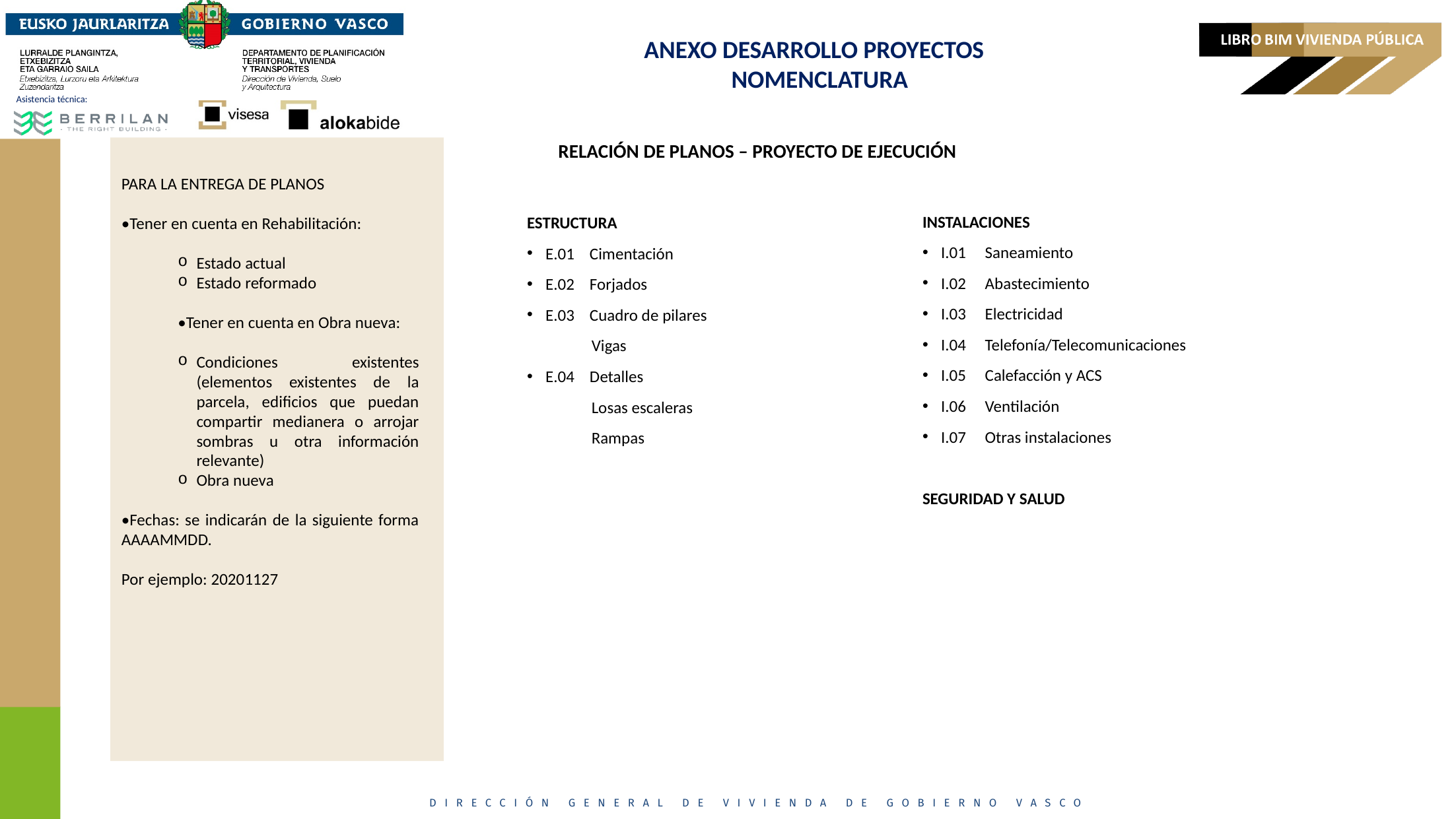

# ANEXO DESARROLLO PROYECTOS NOMENCLATURA
RELACIÓN DE PLANOS – PROYECTO DE EJECUCIÓN
PARA LA ENTREGA DE PLANOS

•Tener en cuenta en Rehabilitación:

Estado actual
Estado reformado

•Tener en cuenta en Obra nueva:

Condiciones existentes (elementos existentes de la parcela, edificios que puedan compartir medianera o arrojar sombras u otra información relevante)
Obra nueva

•Fechas: se indicarán de la siguiente forma AAAAMMDD.

Por ejemplo: 20201127
INSTALACIONES
I.01     Saneamiento
I.02     Abastecimiento
I.03     Electricidad
I.04     Telefonía/Telecomunicaciones
I.05     Calefacción y ACS
I.06     Ventilación
I.07     Otras instalaciones

SEGURIDAD Y SALUD

ESTRUCTURA
E.01    Cimentación
E.02    Forjados
E.03    Cuadro de pilares
                 Vigas
E.04    Detalles
                 Losas escaleras
                 Rampas